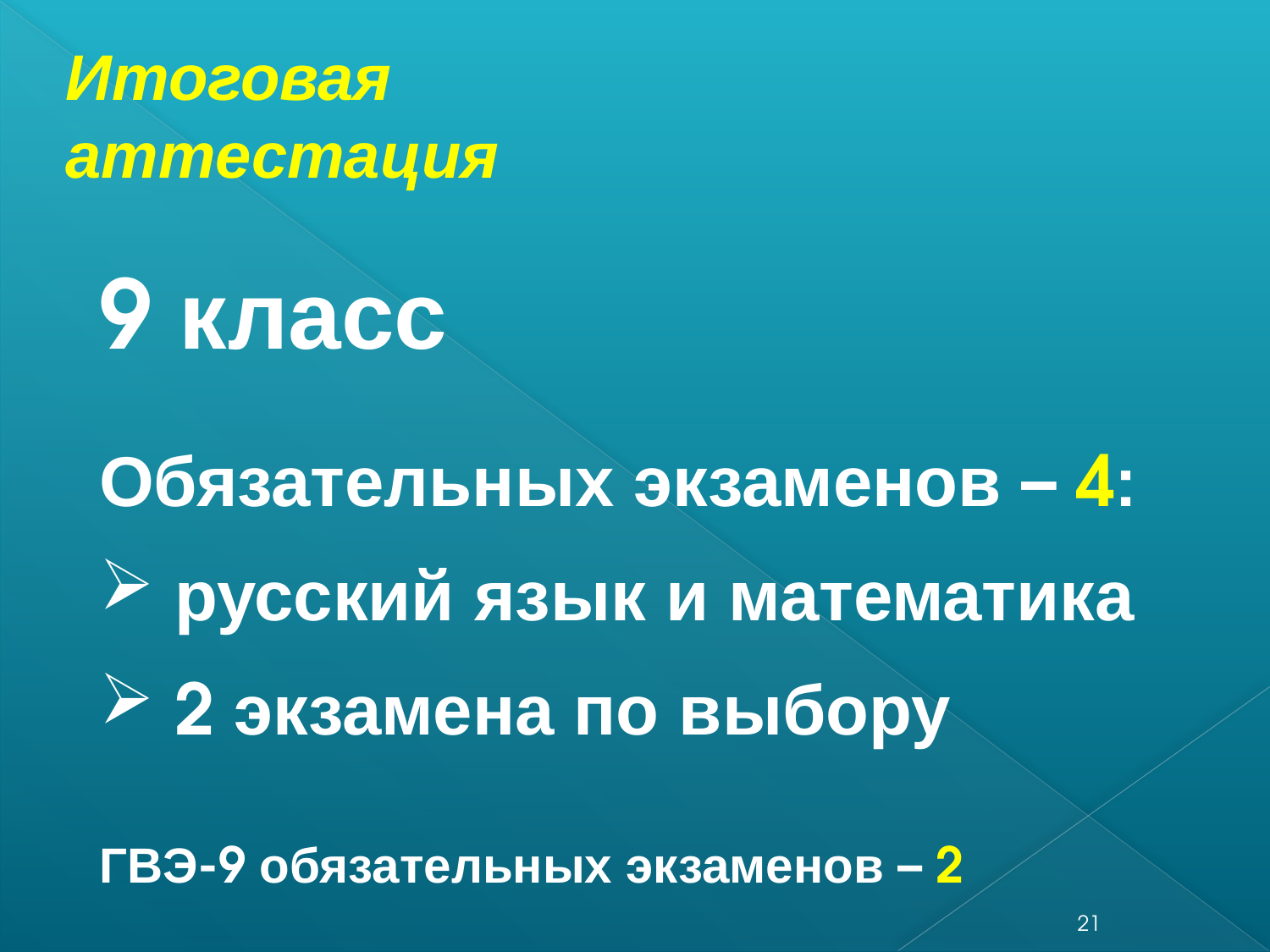

Итоговая аттестация
9 класс

Обязательных экзаменов – 4:

 русский язык и математика

 2 экзамена по выбору

ГВЭ-9 обязательных экзаменов – 2

21